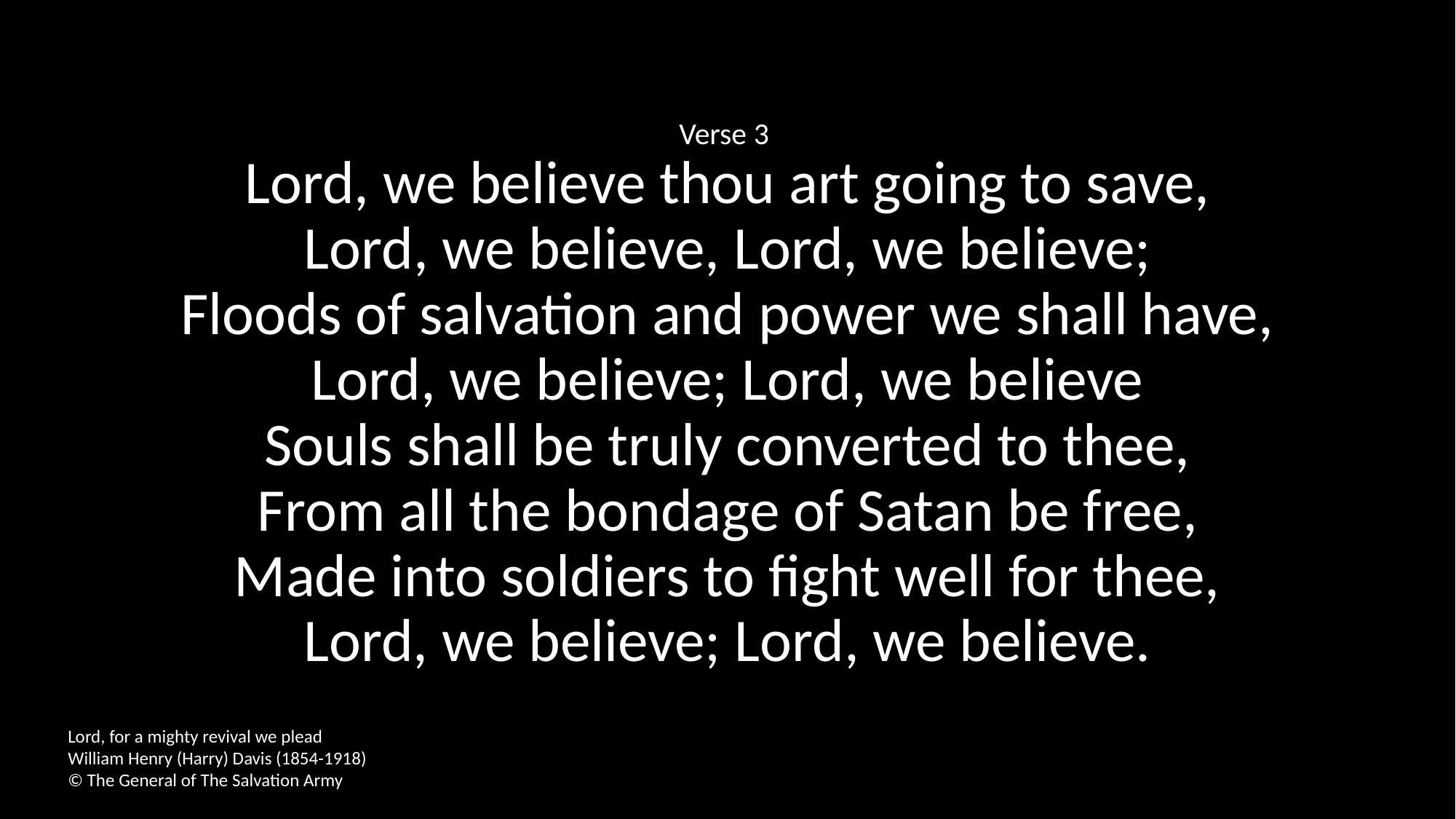

Verse 3
Lord, we believe thou art going to save,
Lord, we believe, Lord, we believe;
Floods of salvation and power we shall have,
Lord, we believe; Lord, we believe
Souls shall be truly converted to thee,
From all the bondage of Satan be free,
Made into soldiers to fight well for thee,
Lord, we believe; Lord, we believe.
Lord, for a mighty revival we plead
William Henry (Harry) Davis (1854-1918)
© The General of The Salvation Army